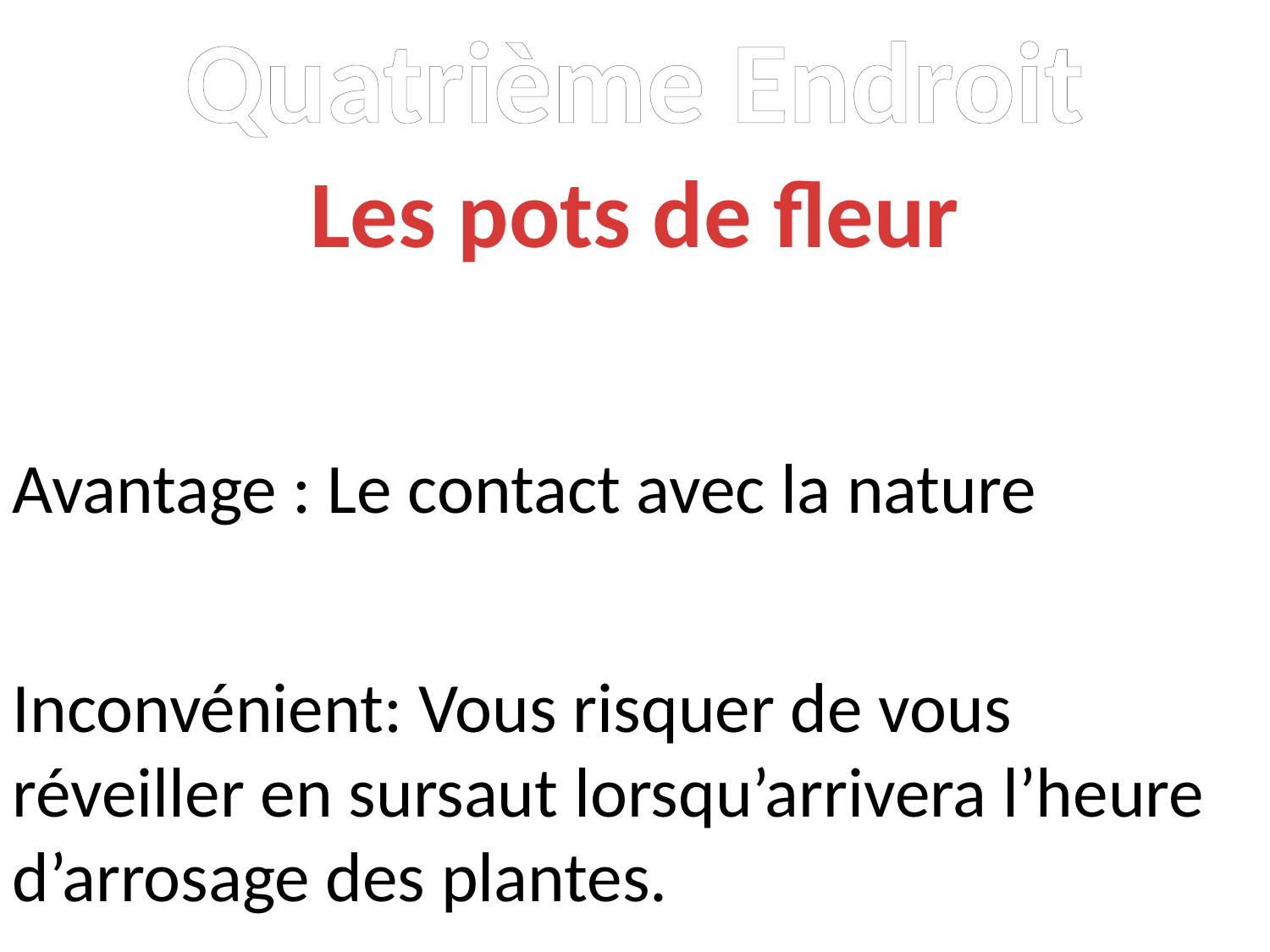

Quatrième Endroit
Les pots de fleur
Avantage : Le contact avec la nature
Inconvénient: Vous risquer de vous réveiller en sursaut lorsqu’arrivera l’heure d’arrosage des plantes.